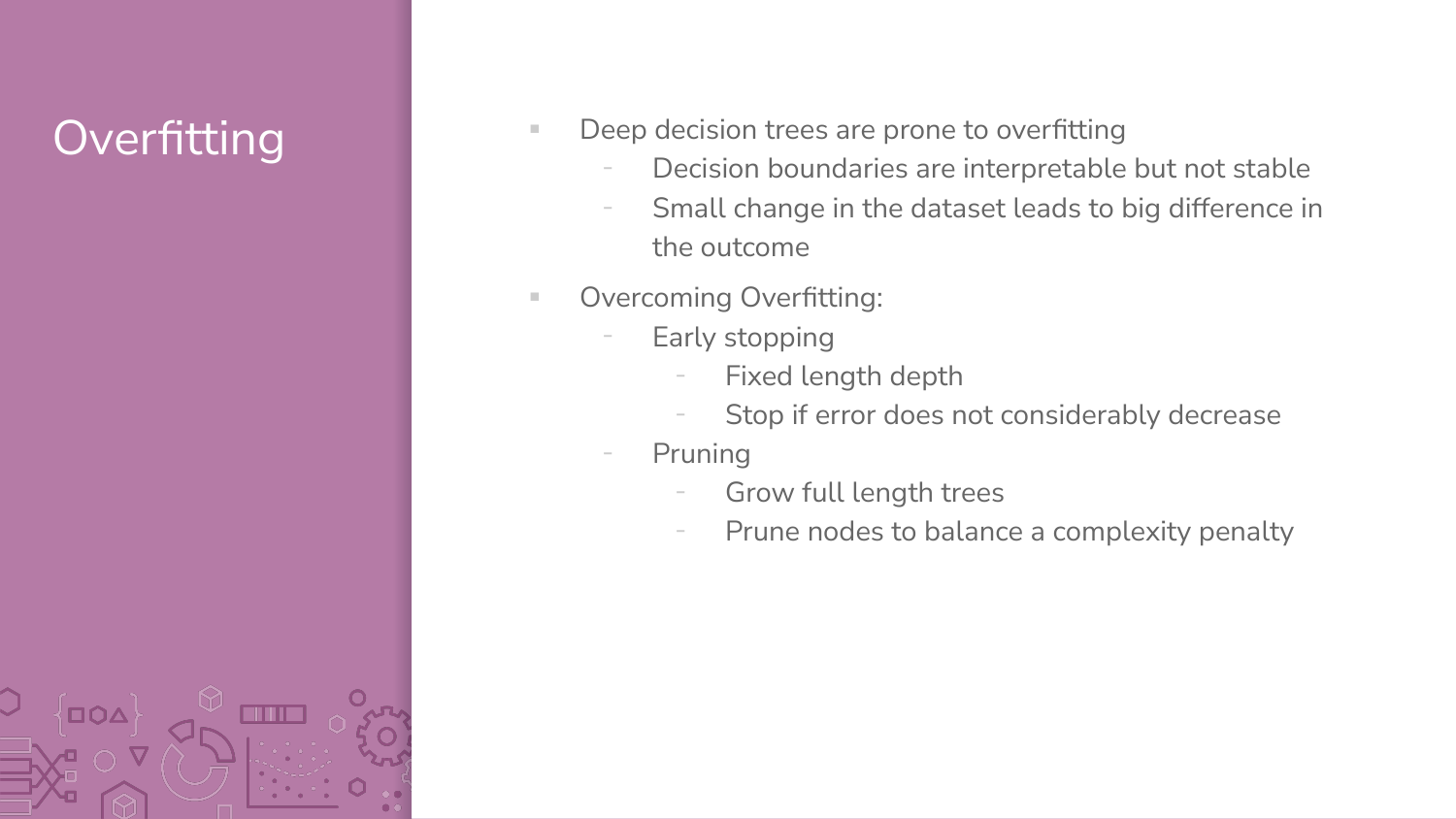

# Overfitting
Deep decision trees are prone to overfitting
Decision boundaries are interpretable but not stable
Small change in the dataset leads to big difference in the outcome
Overcoming Overfitting:
Early stopping
Fixed length depth
Stop if error does not considerably decrease
Pruning
Grow full length trees
Prune nodes to balance a complexity penalty